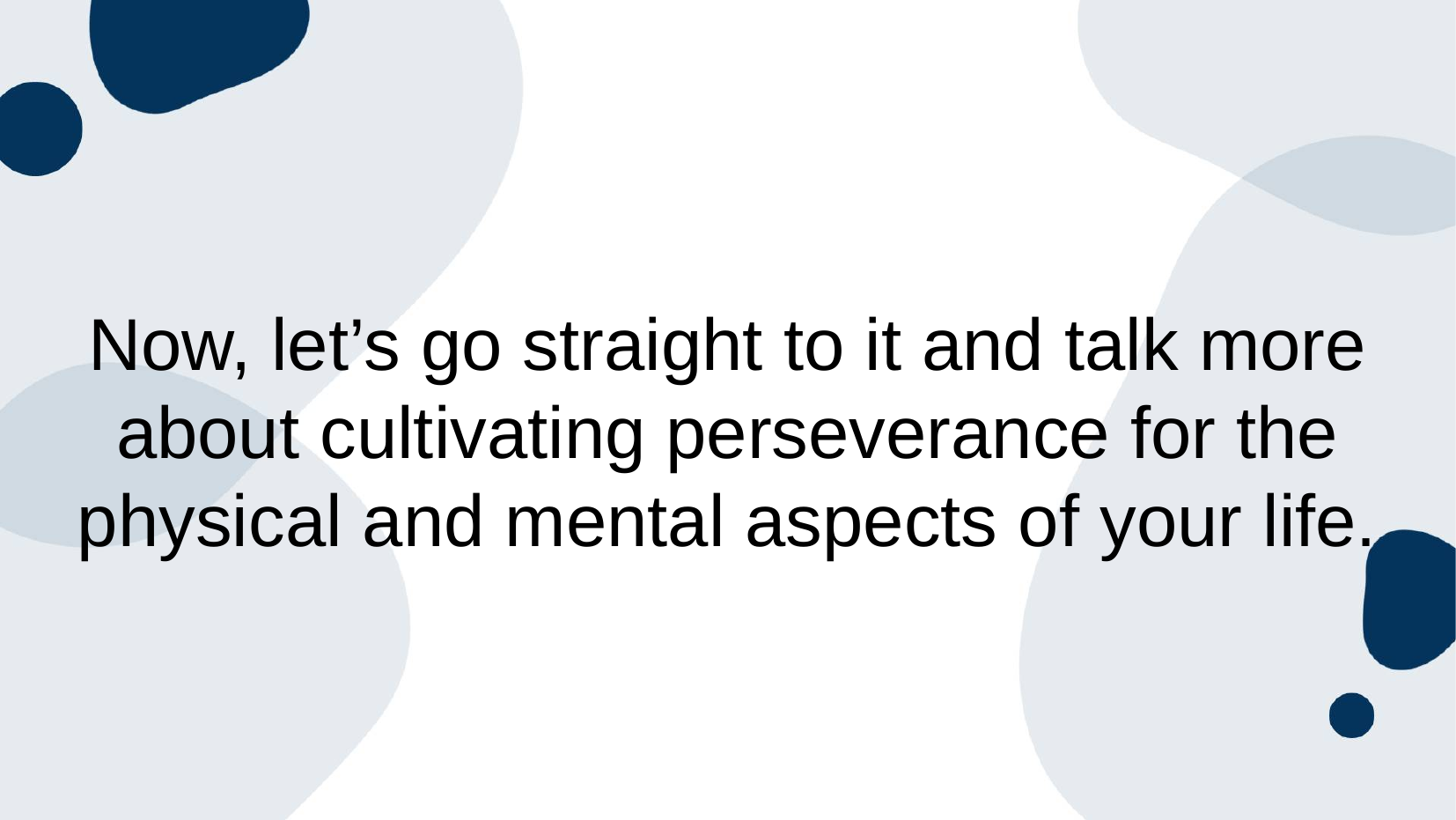

#
Now, let’s go straight to it and talk more about cultivating perseverance for the physical and mental aspects of your life.